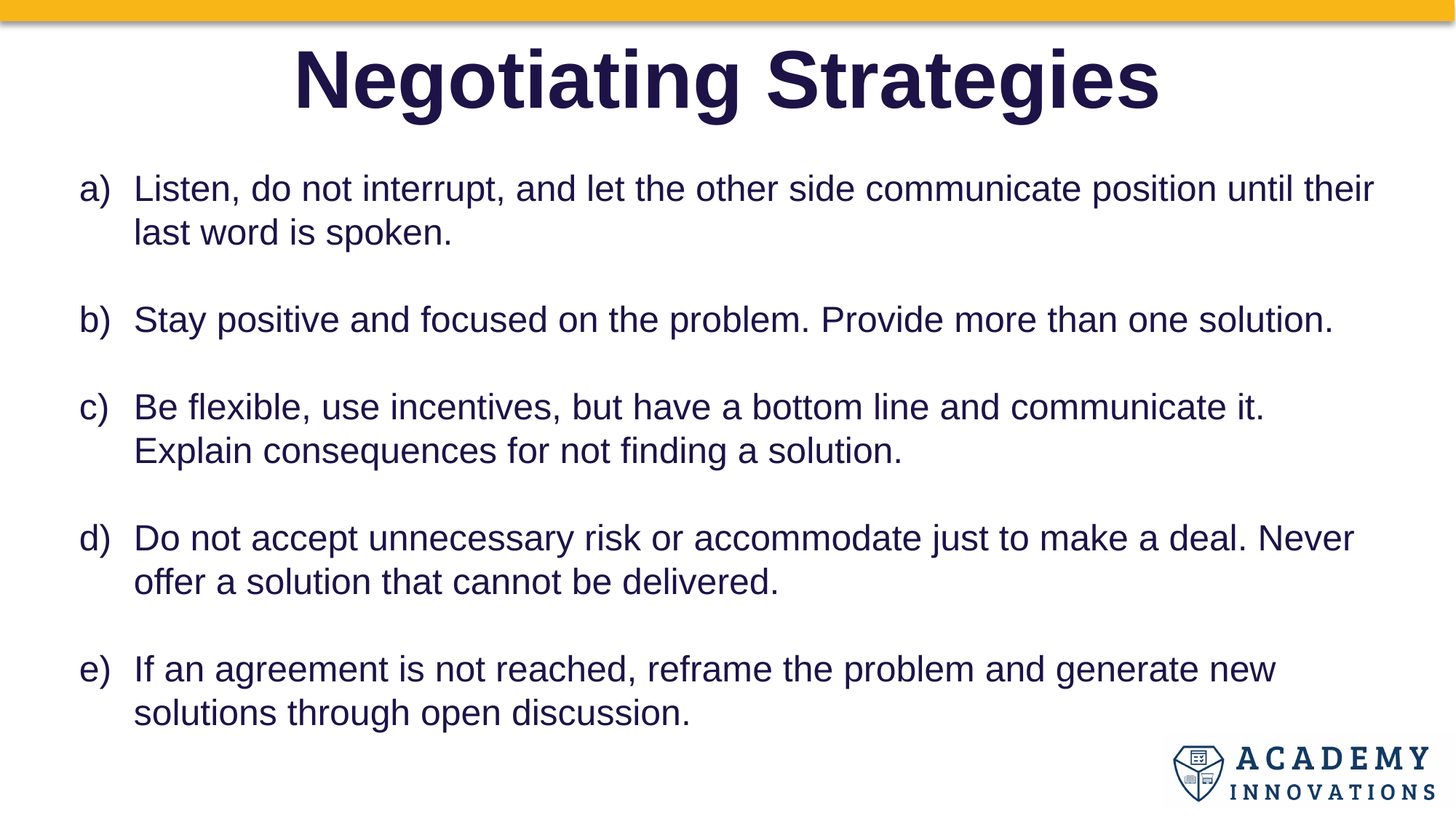

Negotiating Strategies
Listen, do not interrupt, and let the other side communicate position until their last word is spoken.

Stay positive and focused on the problem. Provide more than one solution.

Be flexible, use incentives, but have a bottom line and communicate it. Explain consequences for not finding a solution.

Do not accept unnecessary risk or accommodate just to make a deal. Never offer a solution that cannot be delivered.

If an agreement is not reached, reframe the problem and generate new solutions through open discussion.